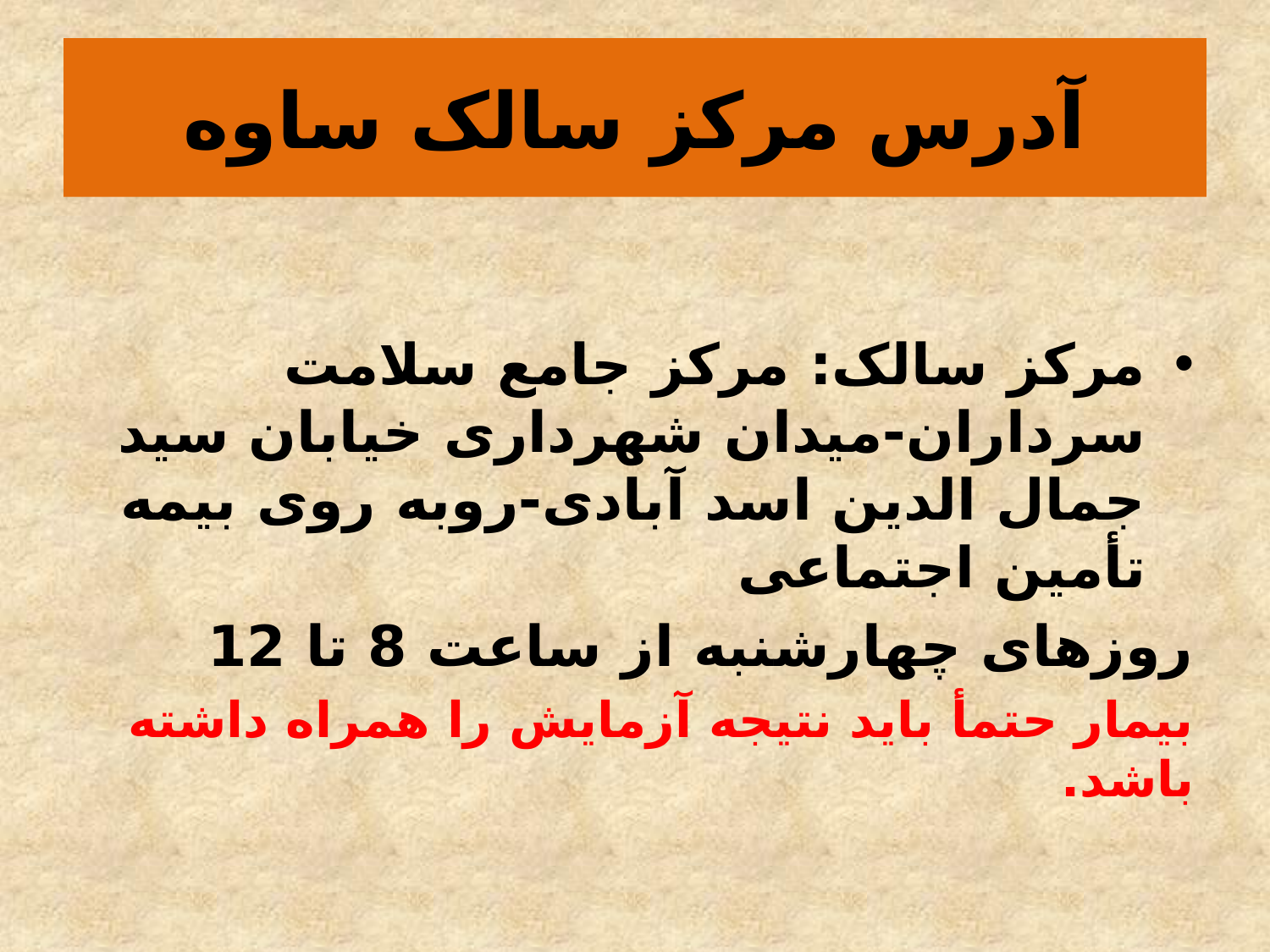

# آدرس مرکز سالک ساوه
مرکز سالک: مرکز جامع سلامت سرداران-میدان شهرداری خیابان سید جمال الدین اسد آبادی-روبه روی بیمه تأمین اجتماعی
روزهای چهارشنبه از ساعت 8 تا 12
بیمار حتمأ باید نتیجه آزمایش را همراه داشته باشد.